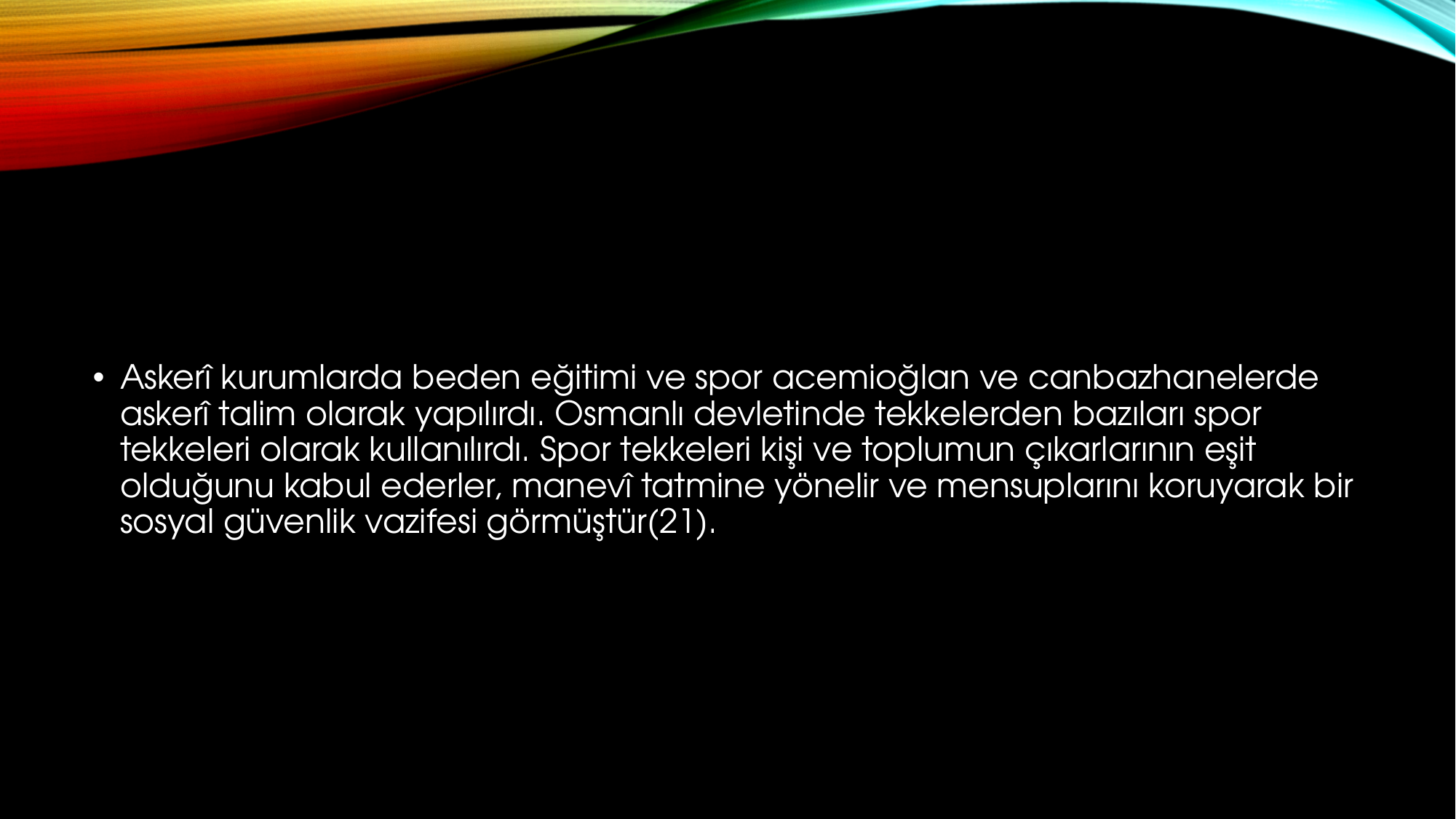

#
Askerî kurumlarda beden eğitimi ve spor acemioğlan ve canbazhanelerde askerî talim olarak yapılırdı. Osmanlı devletinde tekkelerden bazıları spor tekkeleri olarak kullanılırdı. Spor tekkeleri kişi ve toplumun çıkarlarının eşit olduğunu kabul ederler, manevî tatmine yönelir ve mensuplarını koruyarak bir sosyal güvenlik vazifesi görmüştür(21).